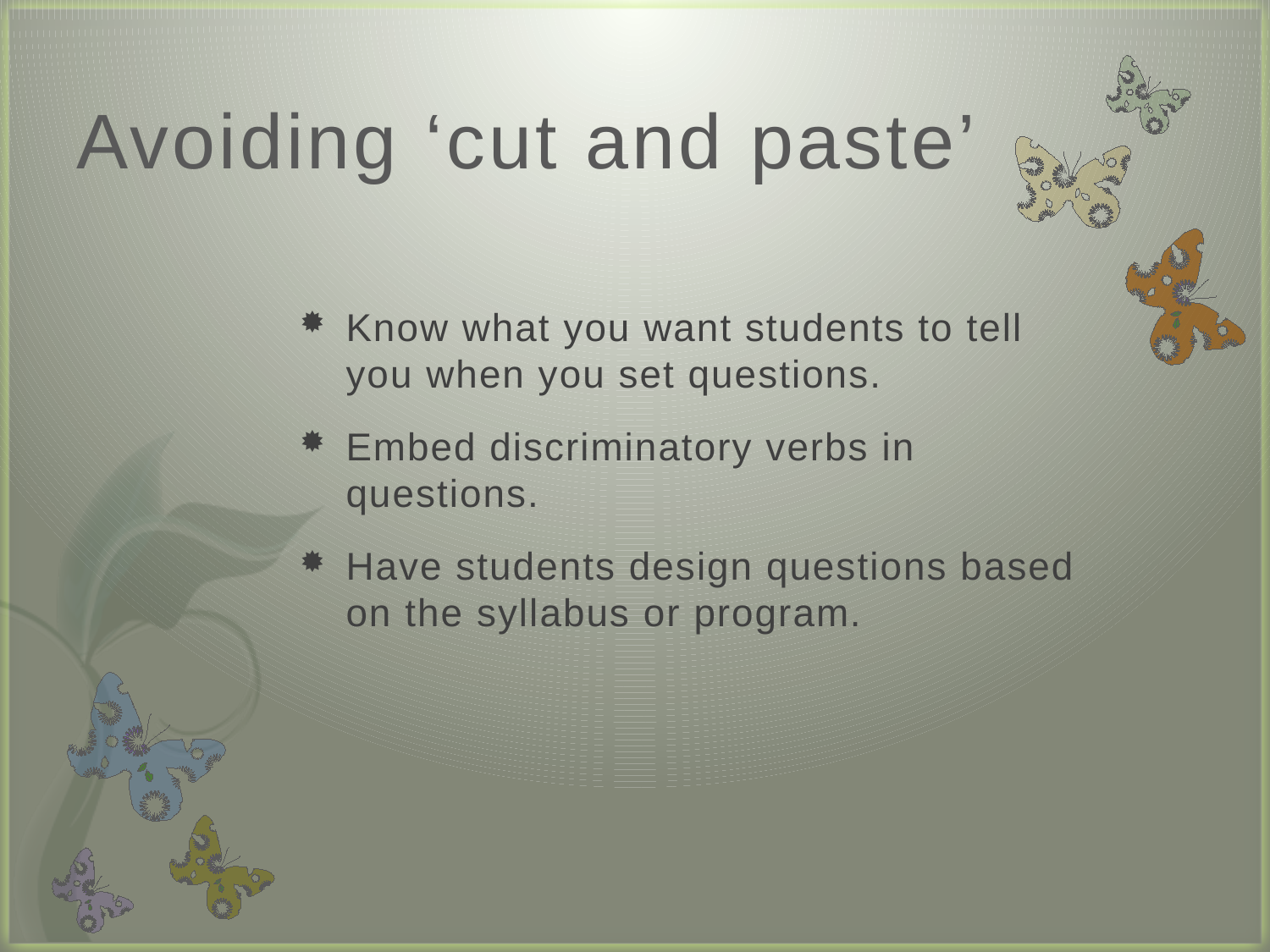

# Avoiding ‘cut and paste’
Know what you want students to tell you when you set questions.
Embed discriminatory verbs in questions.
Have students design questions based on the syllabus or program.